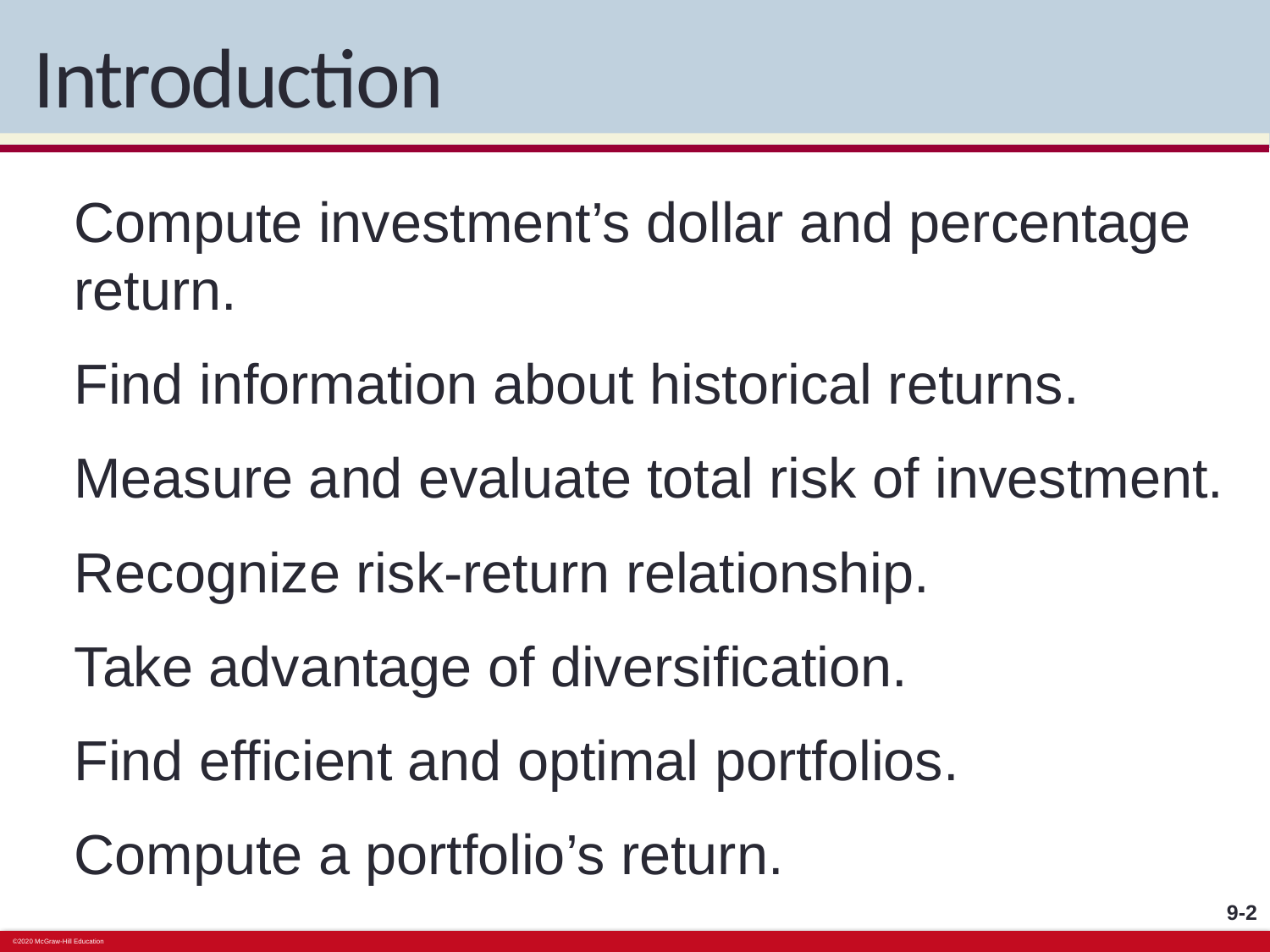

# Introduction
Compute investment’s dollar and percentage return.
Find information about historical returns.
Measure and evaluate total risk of investment.
Recognize risk-return relationship.
Take advantage of diversification.
Find efficient and optimal portfolios.
Compute a portfolio’s return.